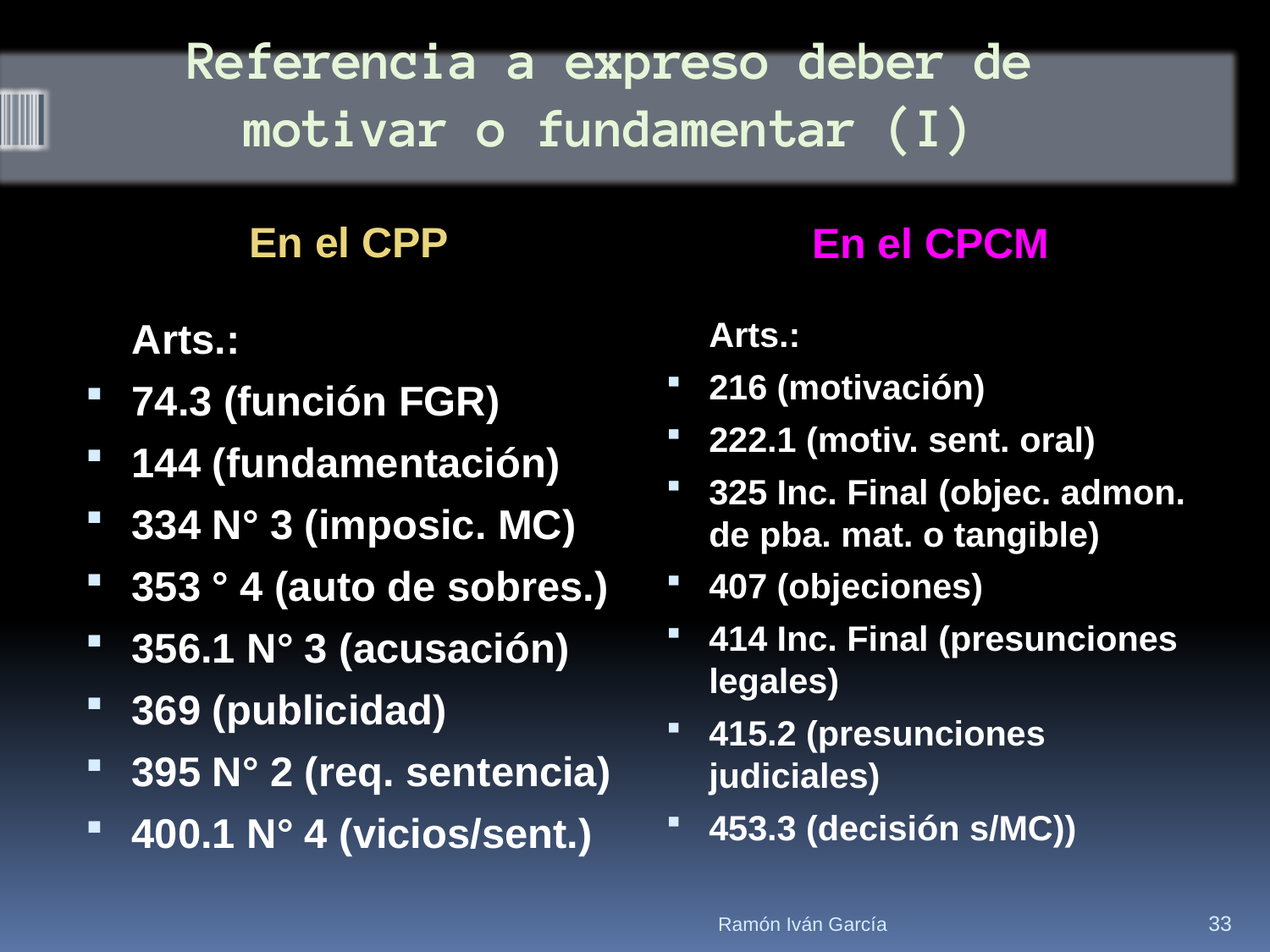

# Referencia a expreso deber de motivar o fundamentar (I)
En el CPP
En el CPCM
	Arts.:
74.3 (función FGR)
144 (fundamentación)
334 N° 3 (imposic. MC)
353 ° 4 (auto de sobres.)
356.1 N° 3 (acusación)
369 (publicidad)
395 N° 2 (req. sentencia)
400.1 N° 4 (vicios/sent.)
	Arts.:
216 (motivación)
222.1 (motiv. sent. oral)
325 Inc. Final (objec. admon. de pba. mat. o tangible)
407 (objeciones)
414 Inc. Final (presunciones legales)
415.2 (presunciones judiciales)
453.3 (decisión s/MC))
Ramón Iván García
33